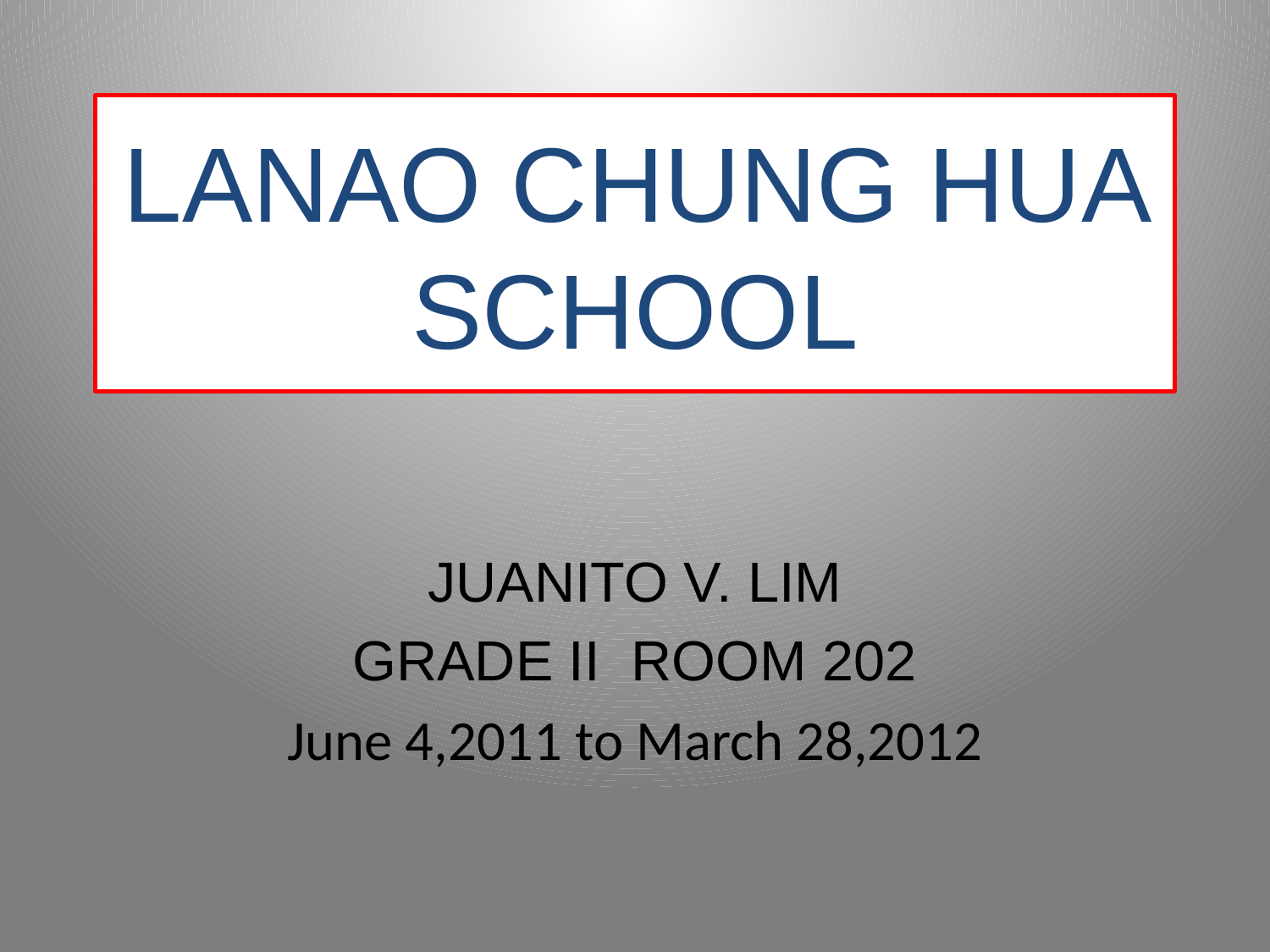

# LANAO CHUNG HUA SCHOOL
JUANITO V. LIM
GRADE II  ROOM 202
June 4,2011 to March 28,2012